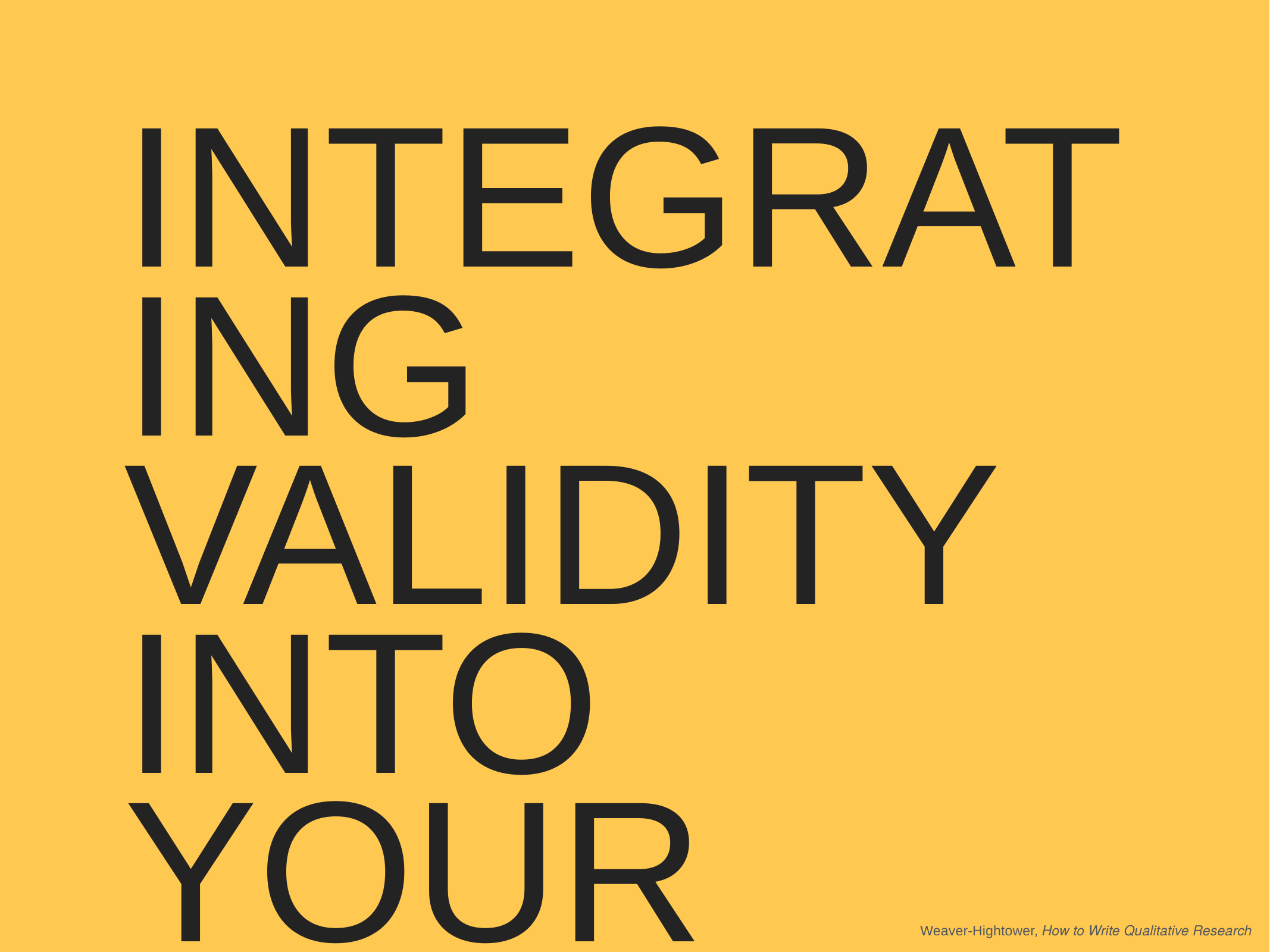

Integrating Validity into your Findings & Assertions